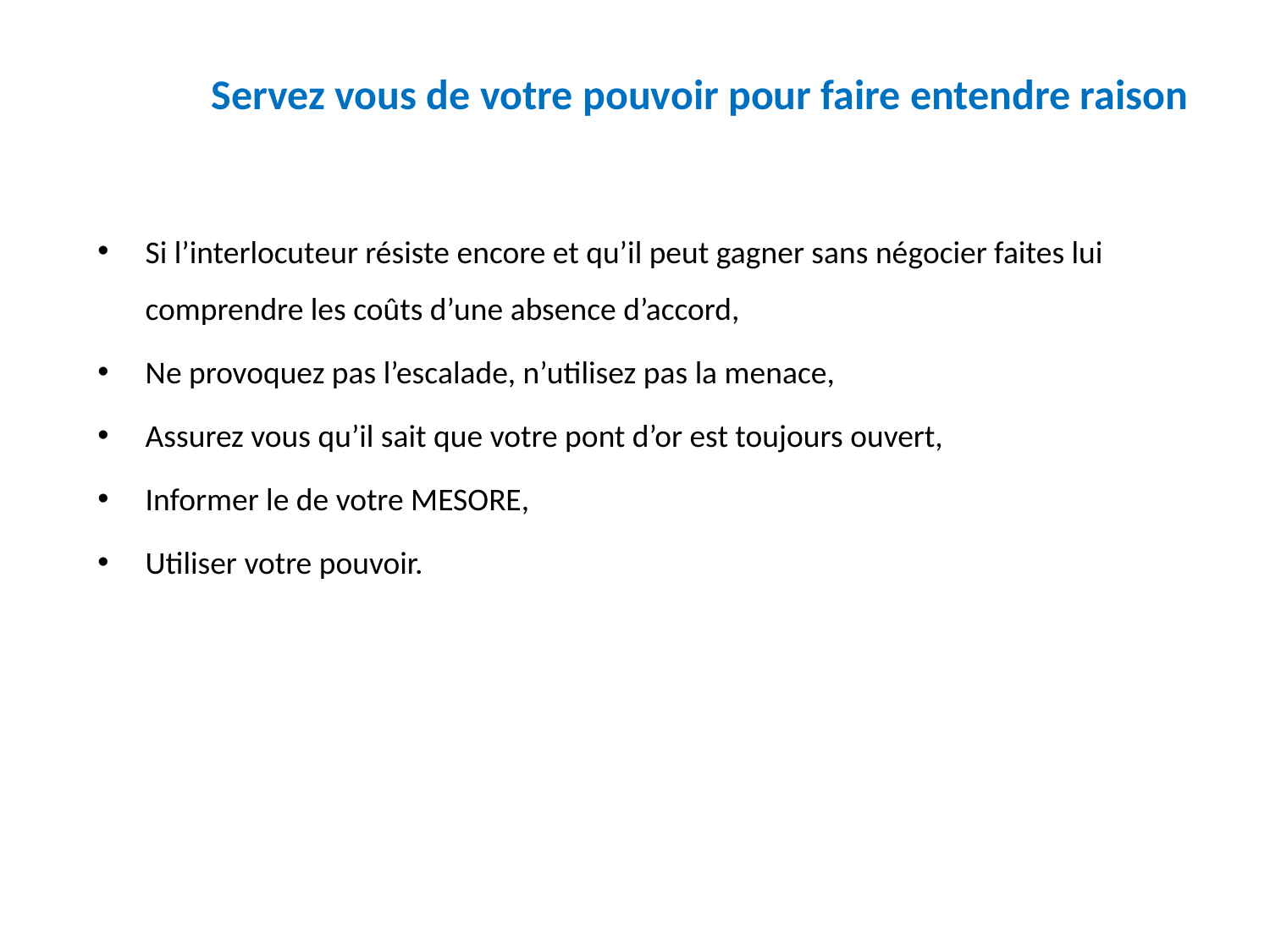

# Servez vous de votre pouvoir pour faire entendre raison
Si l’interlocuteur résiste encore et qu’il peut gagner sans négocier faites lui comprendre les coûts d’une absence d’accord,
Ne provoquez pas l’escalade, n’utilisez pas la menace,
Assurez vous qu’il sait que votre pont d’or est toujours ouvert,
Informer le de votre MESORE,
Utiliser votre pouvoir.